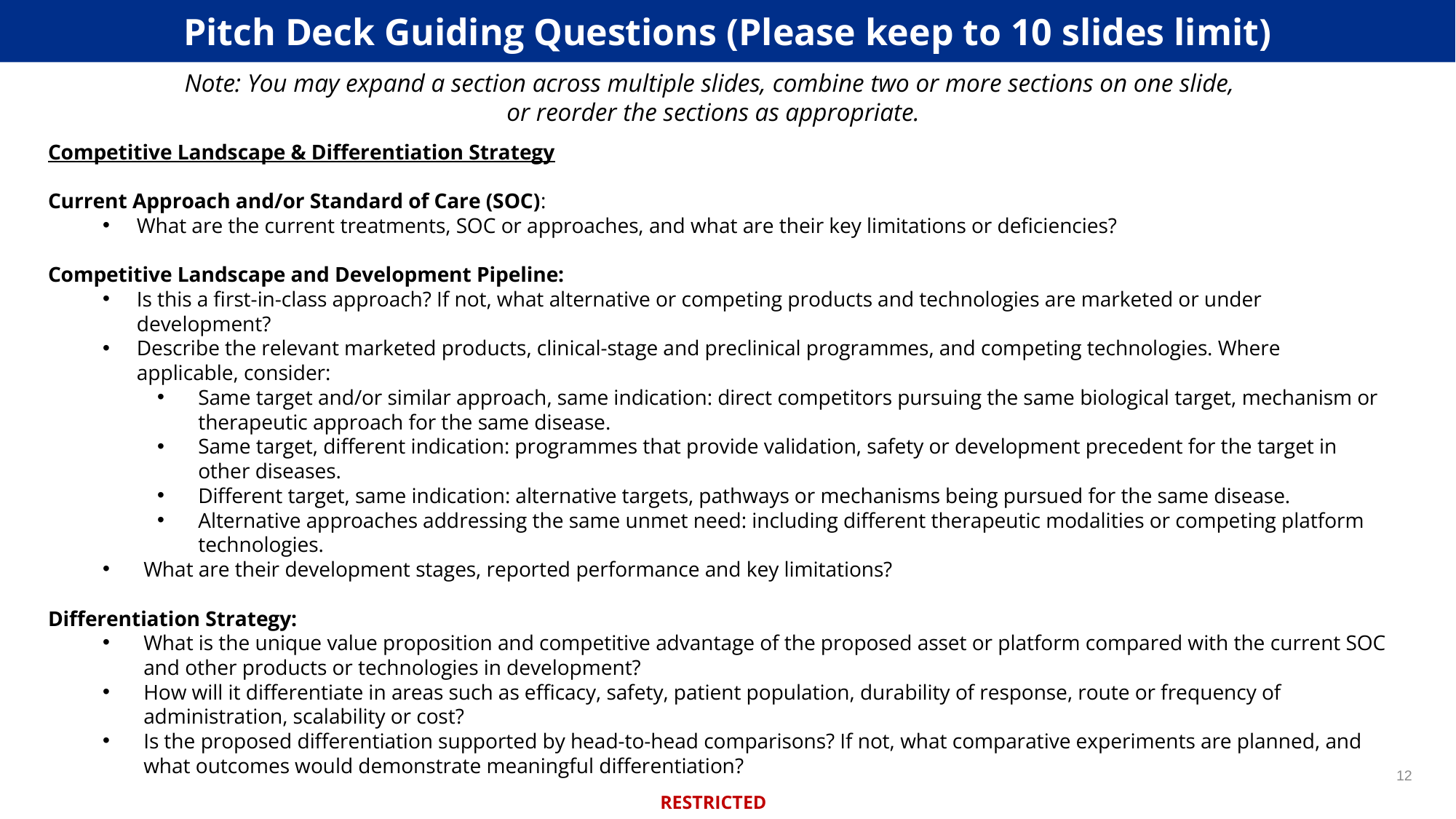

Pitch Deck Guiding Questions (Please keep to 10 slides limit)
Note: You may expand a section across multiple slides, combine two or more sections on one slide,
or reorder the sections as appropriate.
Competitive Landscape & Differentiation Strategy

Current Approach and/or Standard of Care (SOC):
What are the current treatments, SOC or approaches, and what are their key limitations or deficiencies?

Competitive Landscape and Development Pipeline:
Is this a first-in-class approach? If not, what alternative or competing products and technologies are marketed or under development?
Describe the relevant marketed products, clinical-stage and preclinical programmes, and competing technologies. Where applicable, consider:
Same target and/or similar approach, same indication: direct competitors pursuing the same biological target, mechanism or therapeutic approach for the same disease.
Same target, different indication: programmes that provide validation, safety or development precedent for the target in other diseases.
Different target, same indication: alternative targets, pathways or mechanisms being pursued for the same disease.
Alternative approaches addressing the same unmet need: including different therapeutic modalities or competing platform technologies.
What are their development stages, reported performance and key limitations?

Differentiation Strategy:
What is the unique value proposition and competitive advantage of the proposed asset or platform compared with the current SOC and other products or technologies in development?
How will it differentiate in areas such as efficacy, safety, patient population, durability of response, route or frequency of administration, scalability or cost?
Is the proposed differentiation supported by head-to-head comparisons? If not, what comparative experiments are planned, and what outcomes would demonstrate meaningful differentiation?